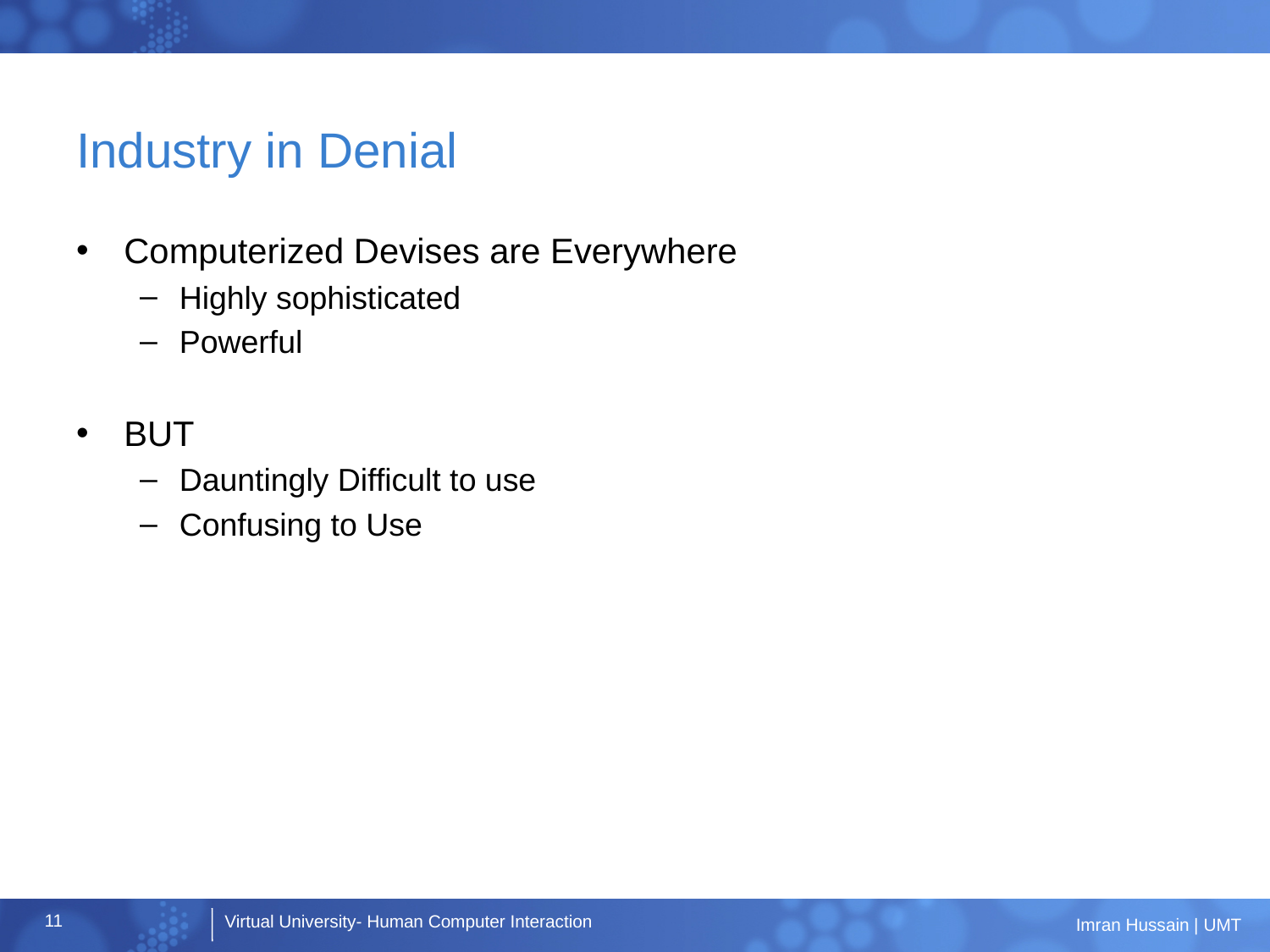

# Industry in Denial
Computerized Devises are Everywhere
Highly sophisticated
Powerful

BUT
Dauntingly Difficult to use
Confusing to Use